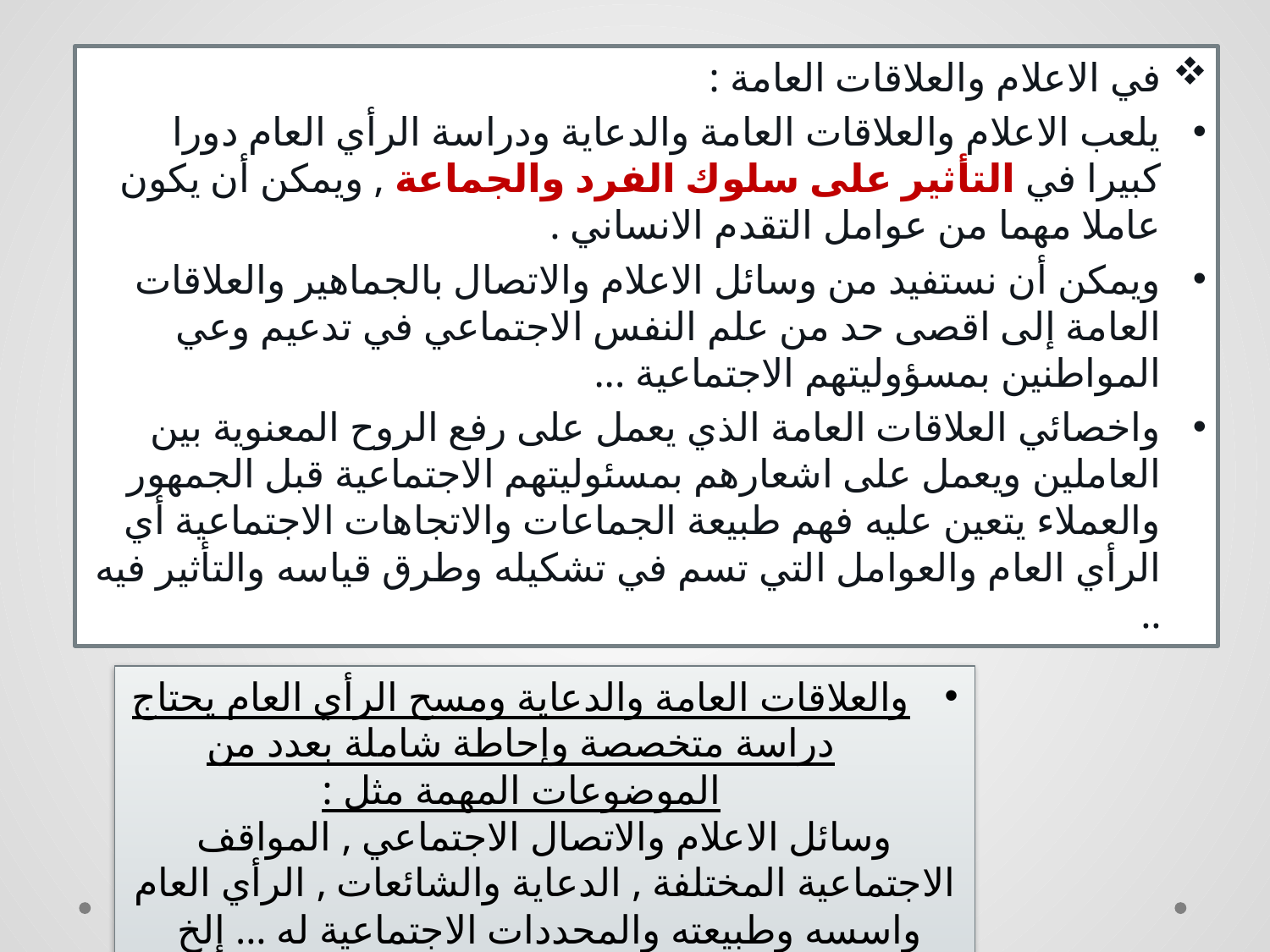

في الاعلام والعلاقات العامة :
يلعب الاعلام والعلاقات العامة والدعاية ودراسة الرأي العام دورا كبيرا في التأثير على سلوك الفرد والجماعة , ويمكن أن يكون عاملا مهما من عوامل التقدم الانساني .
ويمكن أن نستفيد من وسائل الاعلام والاتصال بالجماهير والعلاقات العامة إلى اقصى حد من علم النفس الاجتماعي في تدعيم وعي المواطنين بمسؤوليتهم الاجتماعية ...
واخصائي العلاقات العامة الذي يعمل على رفع الروح المعنوية بين العاملين ويعمل على اشعارهم بمسئوليتهم الاجتماعية قبل الجمهور والعملاء يتعين عليه فهم طبيعة الجماعات والاتجاهات الاجتماعية أي الرأي العام والعوامل التي تسم في تشكيله وطرق قياسه والتأثير فيه ..

والعلاقات العامة والدعاية ومسح الرأي العام يحتاج دراسة متخصصة وإحاطة شاملة بعدد من الموضوعات المهمة مثل :
وسائل الاعلام والاتصال الاجتماعي , المواقف الاجتماعية المختلفة , الدعاية والشائعات , الرأي العام واسسه وطبيعته والمحددات الاجتماعية له ... إلخ